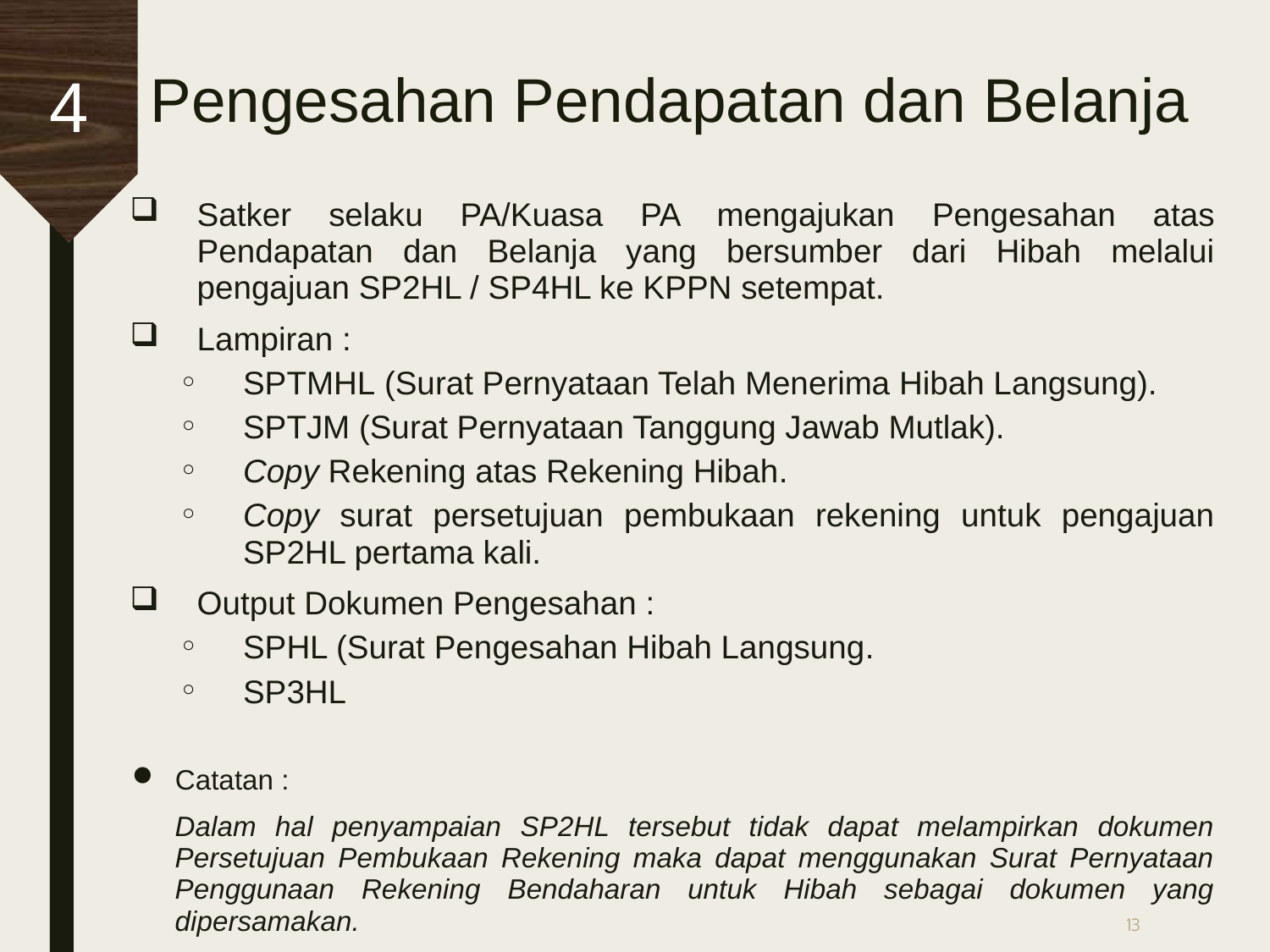

4
# Pengesahan Pendapatan dan Belanja
Satker selaku PA/Kuasa PA mengajukan Pengesahan atas Pendapatan dan Belanja yang bersumber dari Hibah melalui pengajuan SP2HL / SP4HL ke KPPN setempat.
Lampiran :
SPTMHL (Surat Pernyataan Telah Menerima Hibah Langsung).
SPTJM (Surat Pernyataan Tanggung Jawab Mutlak).
Copy Rekening atas Rekening Hibah.
Copy surat persetujuan pembukaan rekening untuk pengajuan SP2HL pertama kali.
Output Dokumen Pengesahan :
SPHL (Surat Pengesahan Hibah Langsung.
SP3HL

Catatan :
Dalam hal penyampaian SP2HL tersebut tidak dapat melampirkan dokumen Persetujuan Pembukaan Rekening maka dapat menggunakan Surat Pernyataan Penggunaan Rekening Bendaharan untuk Hibah sebagai dokumen yang dipersamakan.

13